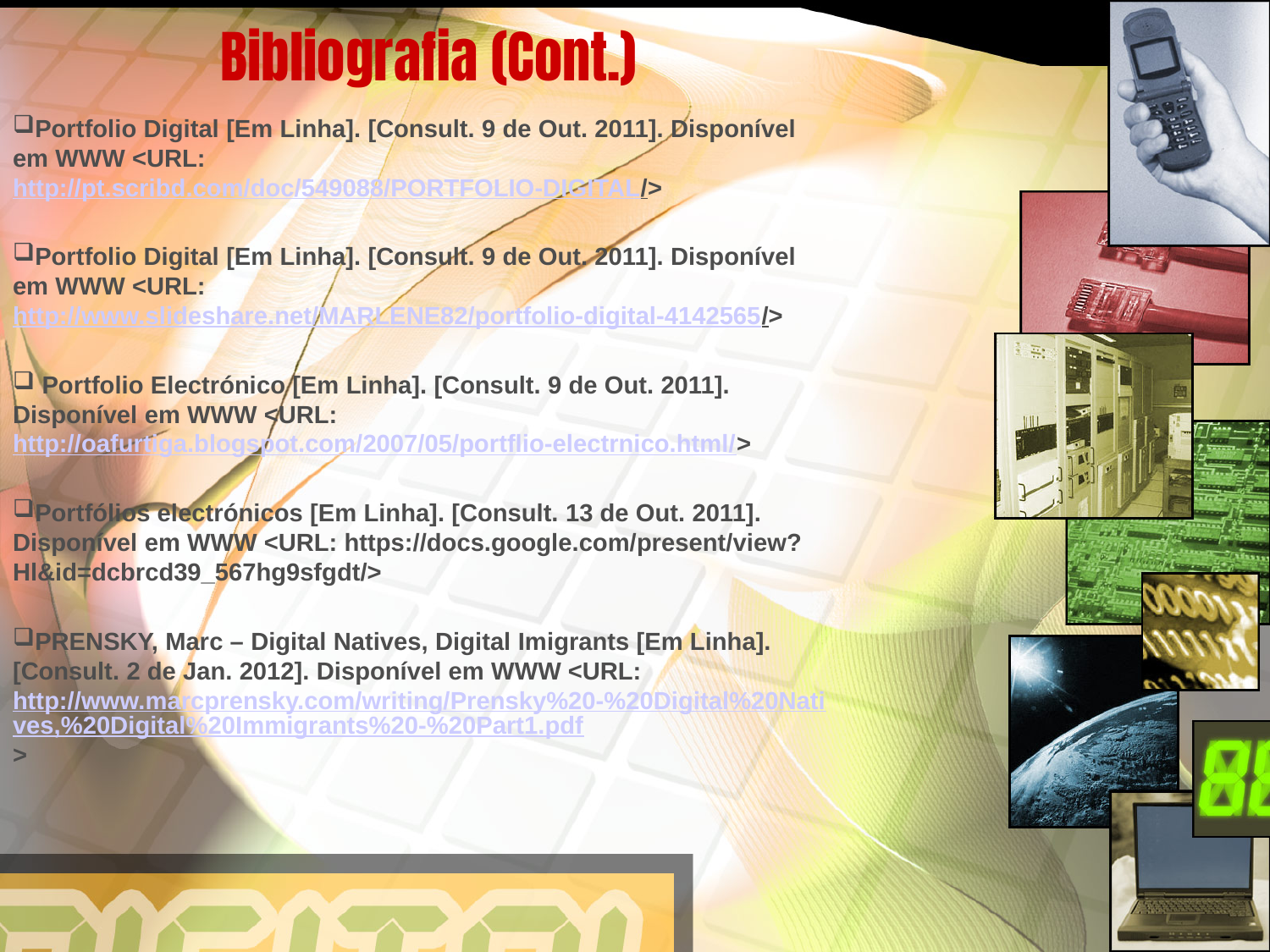

# Bibliografia (Cont.)
Portfolio Digital [Em Linha]. [Consult. 9 de Out. 2011]. Disponível em WWW <URL: http://pt.scribd.com/doc/549088/PORTFOLIO-DIGITAL/>

Portfolio Digital [Em Linha]. [Consult. 9 de Out. 2011]. Disponível em WWW <URL: http://www.slideshare.net/MARLENE82/portfolio-digital-4142565/>

 Portfolio Electrónico [Em Linha]. [Consult. 9 de Out. 2011]. Disponível em WWW <URL: http://oafurtiga.blogspot.com/2007/05/portflio-electrnico.html/>

Portfólios electrónicos [Em Linha]. [Consult. 13 de Out. 2011]. Disponível em WWW <URL: https://docs.google.com/present/view? Hl&id=dcbrcd39_567hg9sfgdt/>

PRENSKY, Marc – Digital Natives, Digital Imigrants [Em Linha]. [Consult. 2 de Jan. 2012]. Disponível em WWW <URL: http://www.marcprensky.com/writing/Prensky%20-%20Digital%20Natives,%20Digital%20Immigrants%20-%20Part1.pdf>